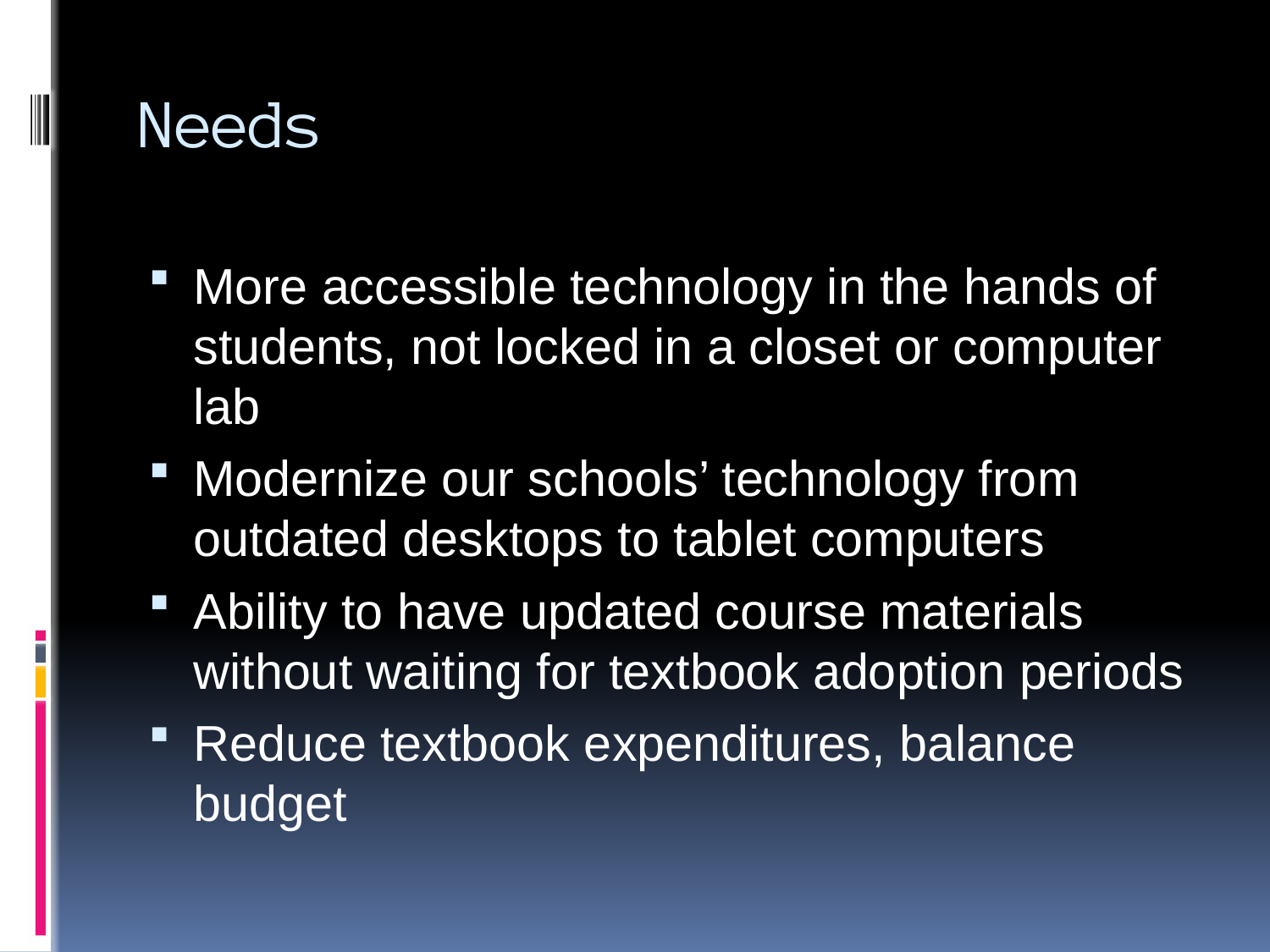

# Needs
More accessible technology in the hands of students, not locked in a closet or computer lab
Modernize our schools’ technology from outdated desktops to tablet computers
Ability to have updated course materials without waiting for textbook adoption periods
Reduce textbook expenditures, balance budget